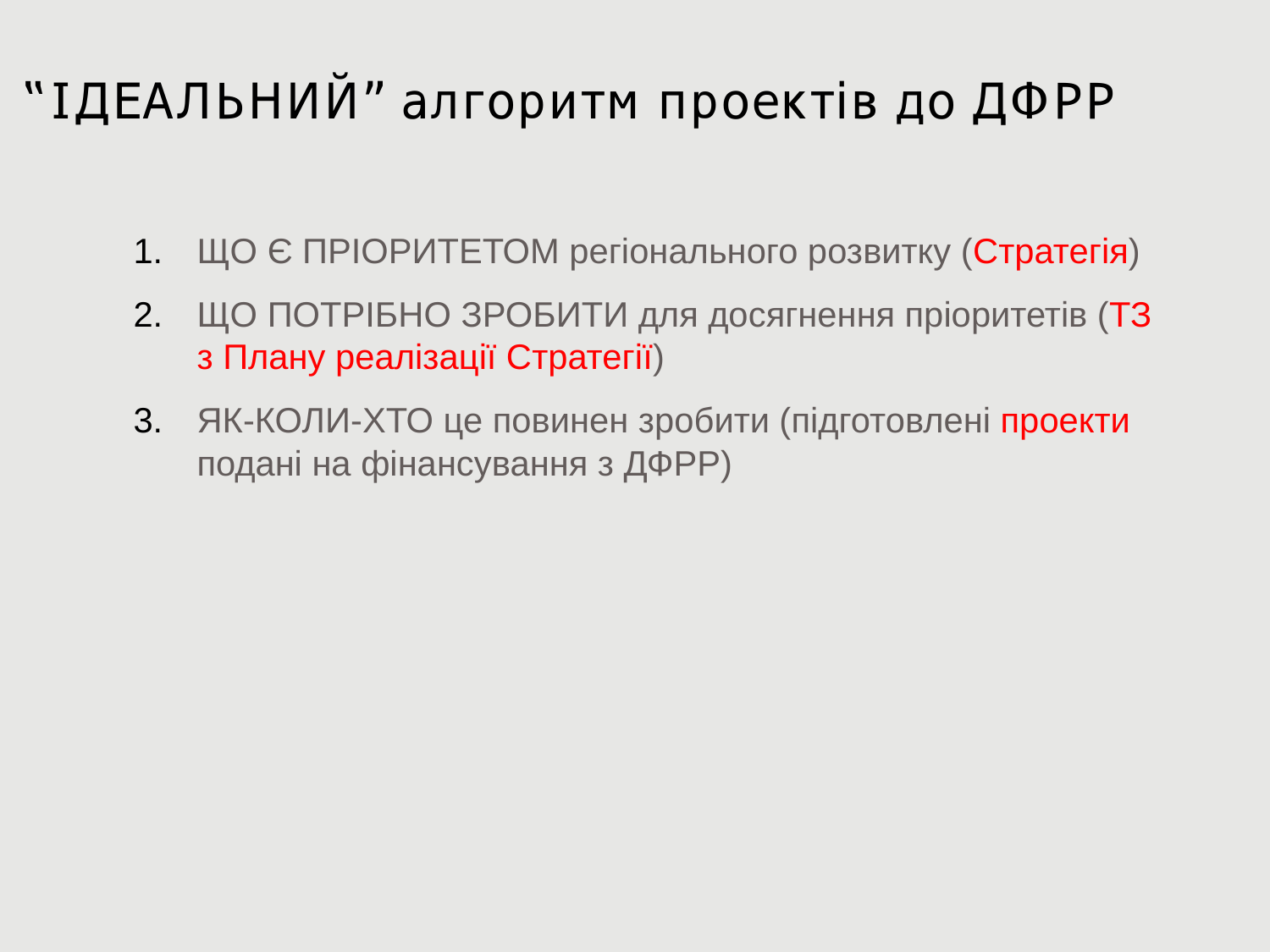

ЩО Є ПРІОРИТЕТОМ регіонального розвитку (Стратегія)
ЩО ПОТРІБНО ЗРОБИТИ для досягнення пріоритетів (ТЗ з Плану реалізації Стратегії)
ЯК-КОЛИ-ХТО це повинен зробити (підготовлені проекти подані на фінансування з ДФРР)
“ІДЕАЛЬНИЙ” алгоритм проектів до ДФРР